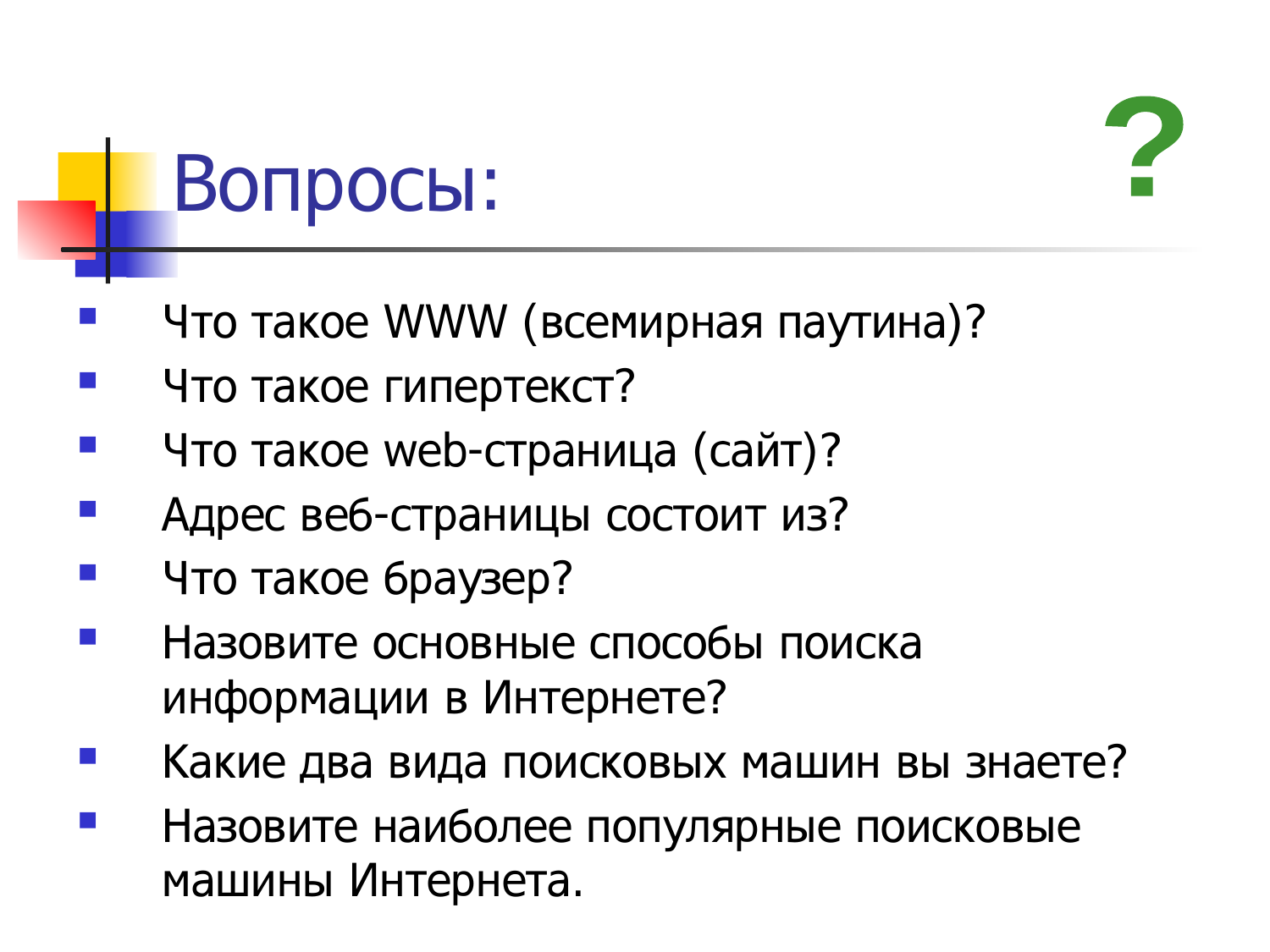

# Вопросы:
?
Что такое WWW (всемирная паутина)?
Что такое гипертекст?
Что такое web-страница (сайт)?
Адрес веб-страницы состоит из?
Что такое браузер?
Назовите основные способы поиска информации в Интернете?
Какие два вида поисковых машин вы знаете?
Назовите наиболее популярные поисковые машины Интернета.